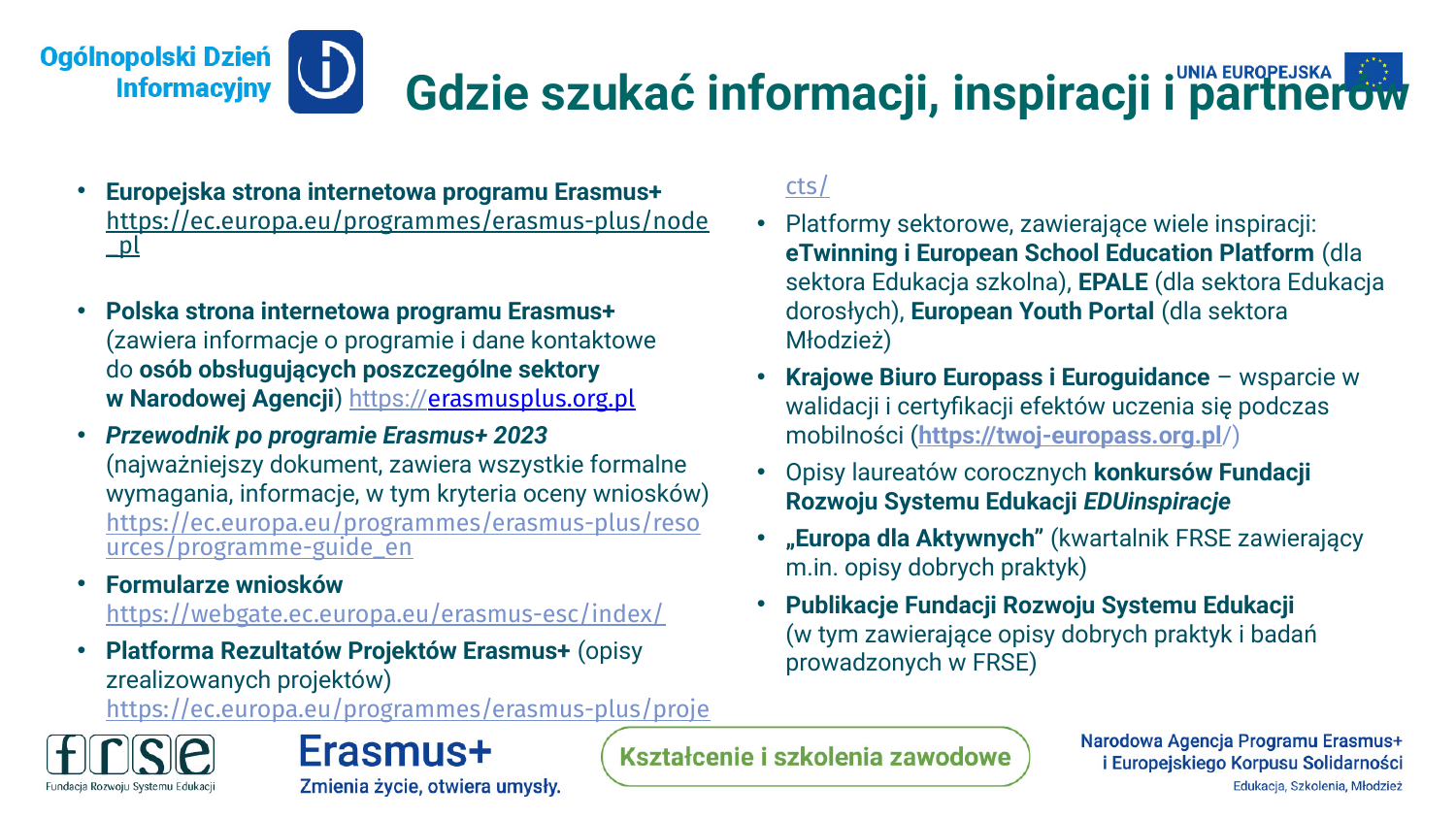

Gdzie szukać informacji, inspiracji i partnerów
Europejska strona internetowa programu Erasmus+
https://ec.europa.eu/programmes/erasmus-plus/node_pl
Polska strona internetowa programu Erasmus+
(zawiera informacje o programie i dane kontaktowe
do osób obsługujących poszczególne sektory
w Narodowej Agencji) https://erasmusplus.org.pl
Przewodnik po programie Erasmus+ 2023 (najważniejszy dokument, zawiera wszystkie formalne wymagania, informacje, w tym kryteria oceny wniosków)
https://ec.europa.eu/programmes/erasmus-plus/resources/programme-guide_en
Formularze wniosków
https://webgate.ec.europa.eu/erasmus-esc/index/
Platforma Rezultatów Projektów Erasmus+ (opisy zrealizowanych projektów)
https://ec.europa.eu/programmes/erasmus-plus/projects/
Platformy sektorowe, zawierające wiele inspiracji: eTwinning i European School Education Platform (dla sektora Edukacja szkolna), EPALE (dla sektora Edukacja dorosłych), European Youth Portal (dla sektora Młodzież)
Krajowe Biuro Europass i Euroguidance – wsparcie w walidacji i certyfikacji efektów uczenia się podczas mobilności (https://twoj-europass.org.pl/)
Opisy laureatów corocznych konkursów Fundacji Rozwoju Systemu Edukacji EDUinspiracje
„Europa dla Aktywnych” (kwartalnik FRSE zawierający m.in. opisy dobrych praktyk)
Publikacje Fundacji Rozwoju Systemu Edukacji
(w tym zawierające opisy dobrych praktyk i badań prowadzonych w FRSE)